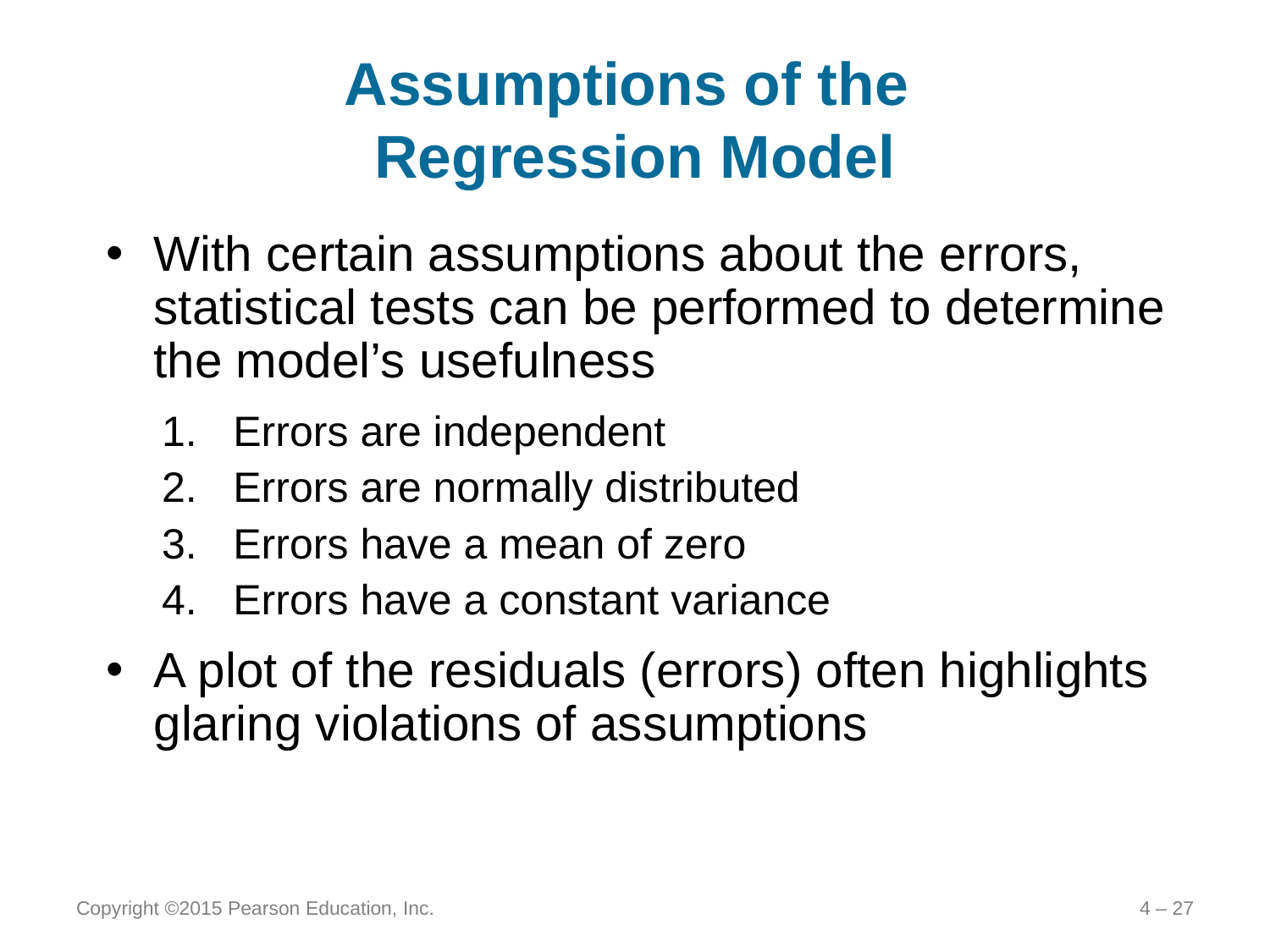

# Assumptions of the Regression Model
With certain assumptions about the errors, statistical tests can be performed to determine the model’s usefulness
Errors are independent
Errors are normally distributed
Errors have a mean of zero
Errors have a constant variance
A plot of the residuals (errors) often highlights glaring violations of assumptions
Copyright ©2015 Pearson Education, Inc.
4 – 27